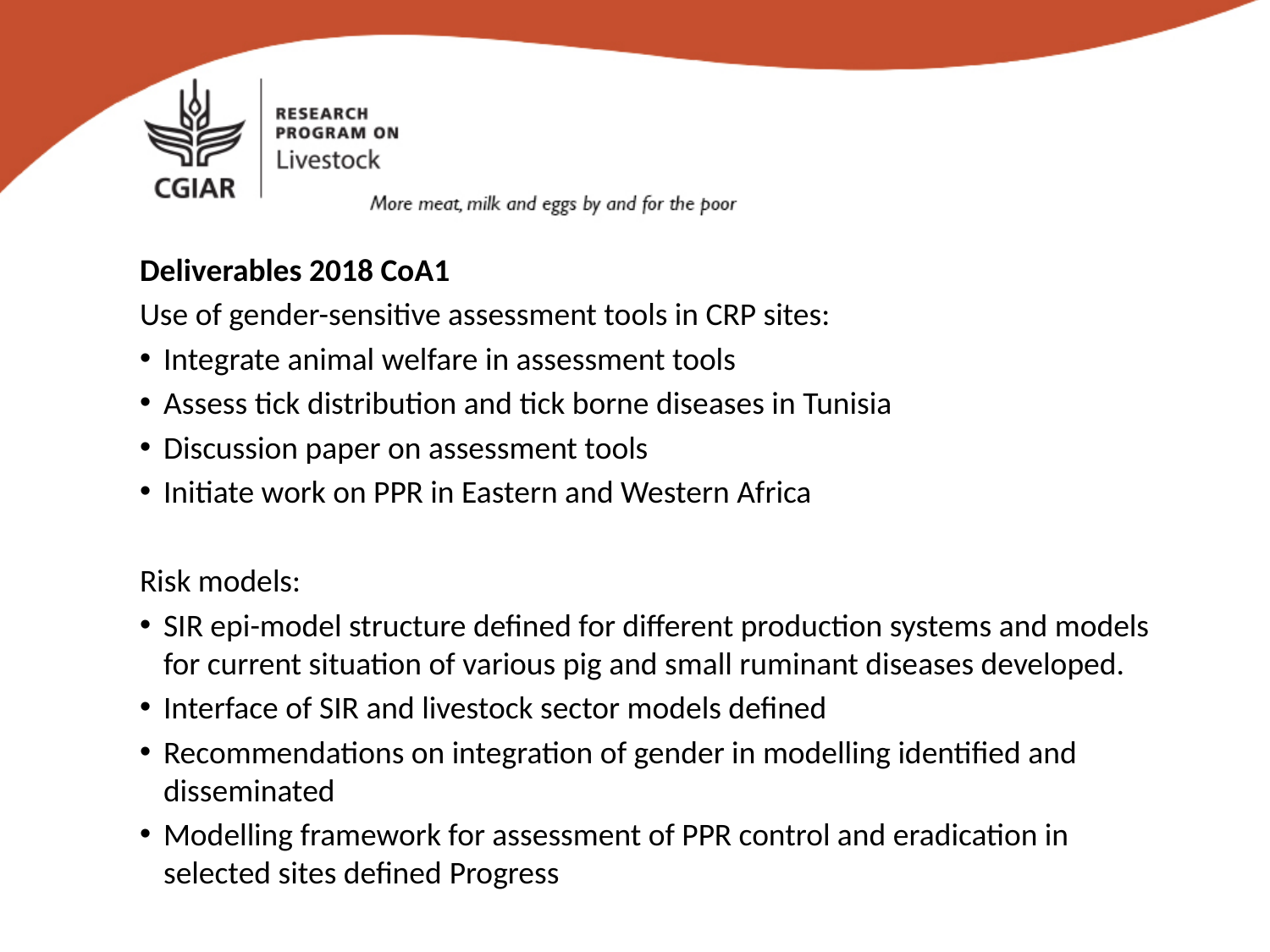

Deliverables 2018 CoA1
Use of gender-sensitive assessment tools in CRP sites:
Integrate animal welfare in assessment tools
Assess tick distribution and tick borne diseases in Tunisia
Discussion paper on assessment tools
Initiate work on PPR in Eastern and Western Africa

Risk models:
SIR epi-model structure defined for different production systems and models for current situation of various pig and small ruminant diseases developed.
Interface of SIR and livestock sector models defined
Recommendations on integration of gender in modelling identified and disseminated
Modelling framework for assessment of PPR control and eradication in selected sites defined Progress